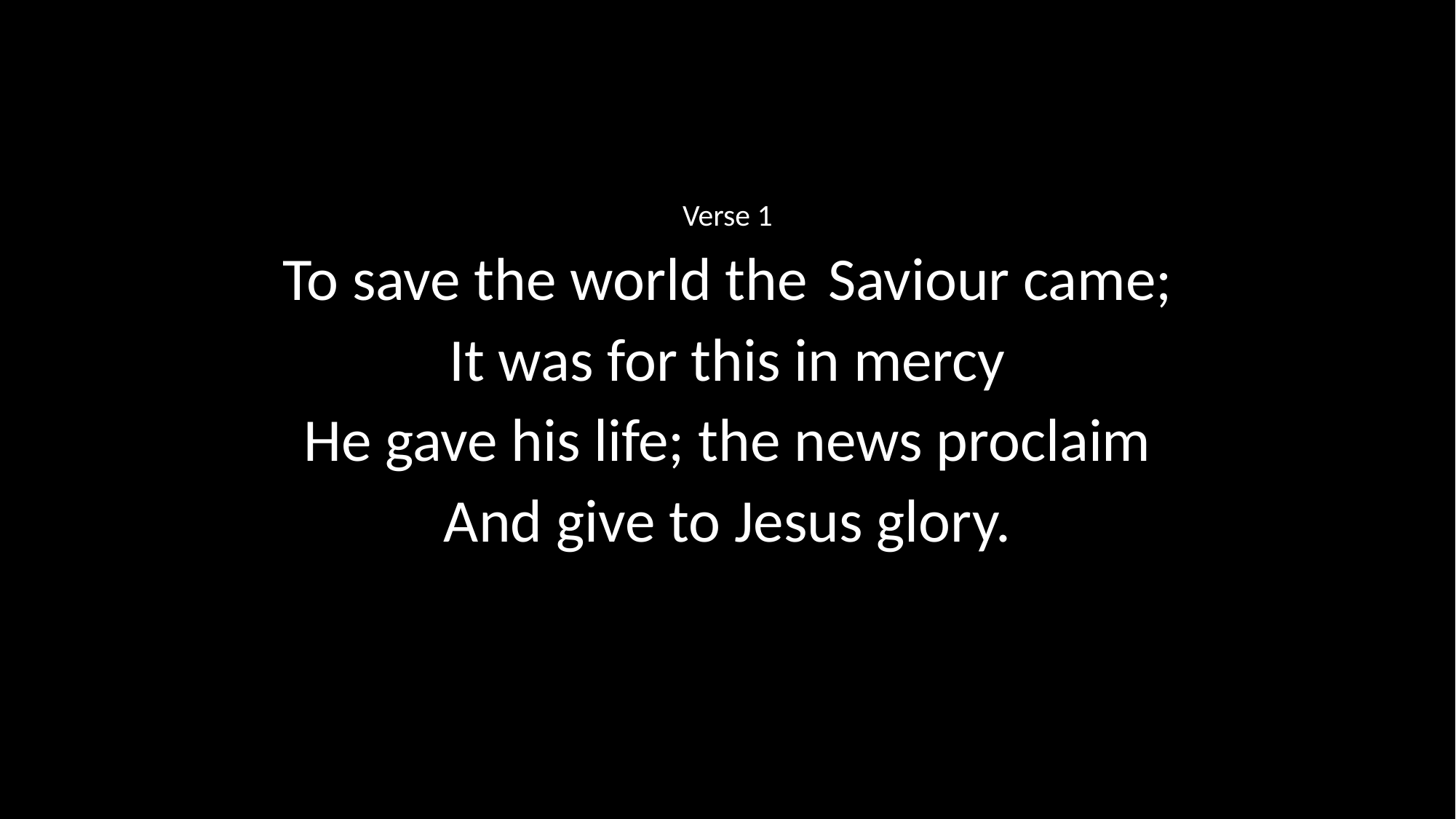

Verse 1
To save the world the 	Saviour came;
It was for this in mercy
He gave his life; the news proclaim
And give to Jesus glory.